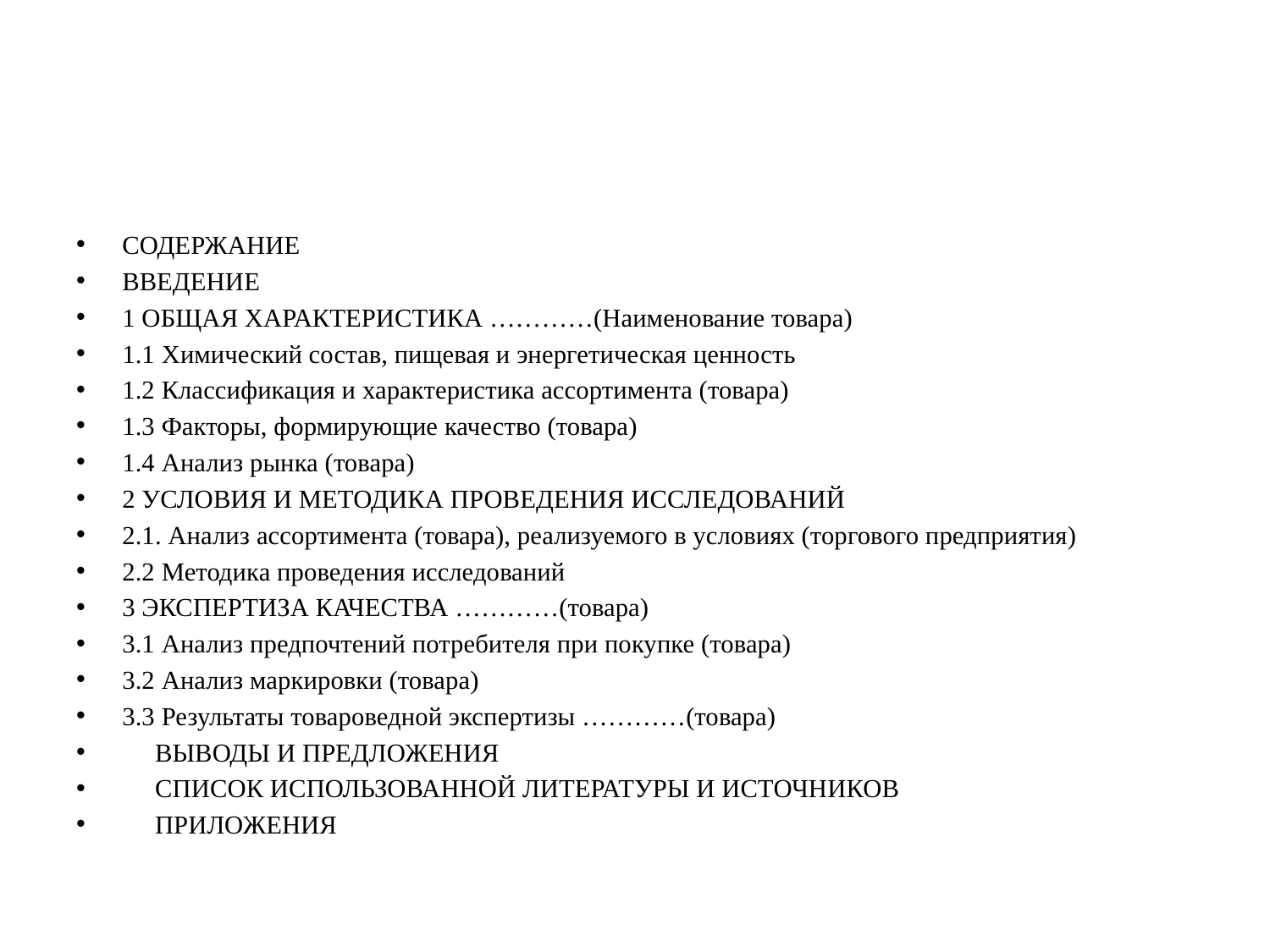

#
СОДЕРЖАНИЕ
ВВЕДЕНИЕ
1 ОБЩАЯ ХАРАКТЕРИСТИКА …………(Наименование товара)
1.1 Химический состав, пищевая и энергетическая ценность
1.2 Классификация и характеристика ассортимента (товара)
1.3 Факторы, формирующие качество (товара)
1.4 Анализ рынка (товара)
2 УСЛОВИЯ И МЕТОДИКА ПРОВЕДЕНИЯ ИССЛЕДОВАНИЙ
2.1. Анализ ассортимента (товара), реализуемого в условиях (торгового предприятия)
2.2 Методика проведения исследований
3 ЭКСПЕРТИЗА КАЧЕСТВА …………(товара)
3.1 Анализ предпочтений потребителя при покупке (товара)
3.2 Анализ маркировки (товара)
3.3 Результаты товароведной экспертизы …………(товара)
     ВЫВОДЫ И ПРЕДЛОЖЕНИЯ
     СПИСОК ИСПОЛЬЗОВАННОЙ ЛИТЕРАТУРЫ И ИСТОЧНИКОВ
     ПРИЛОЖЕНИЯ